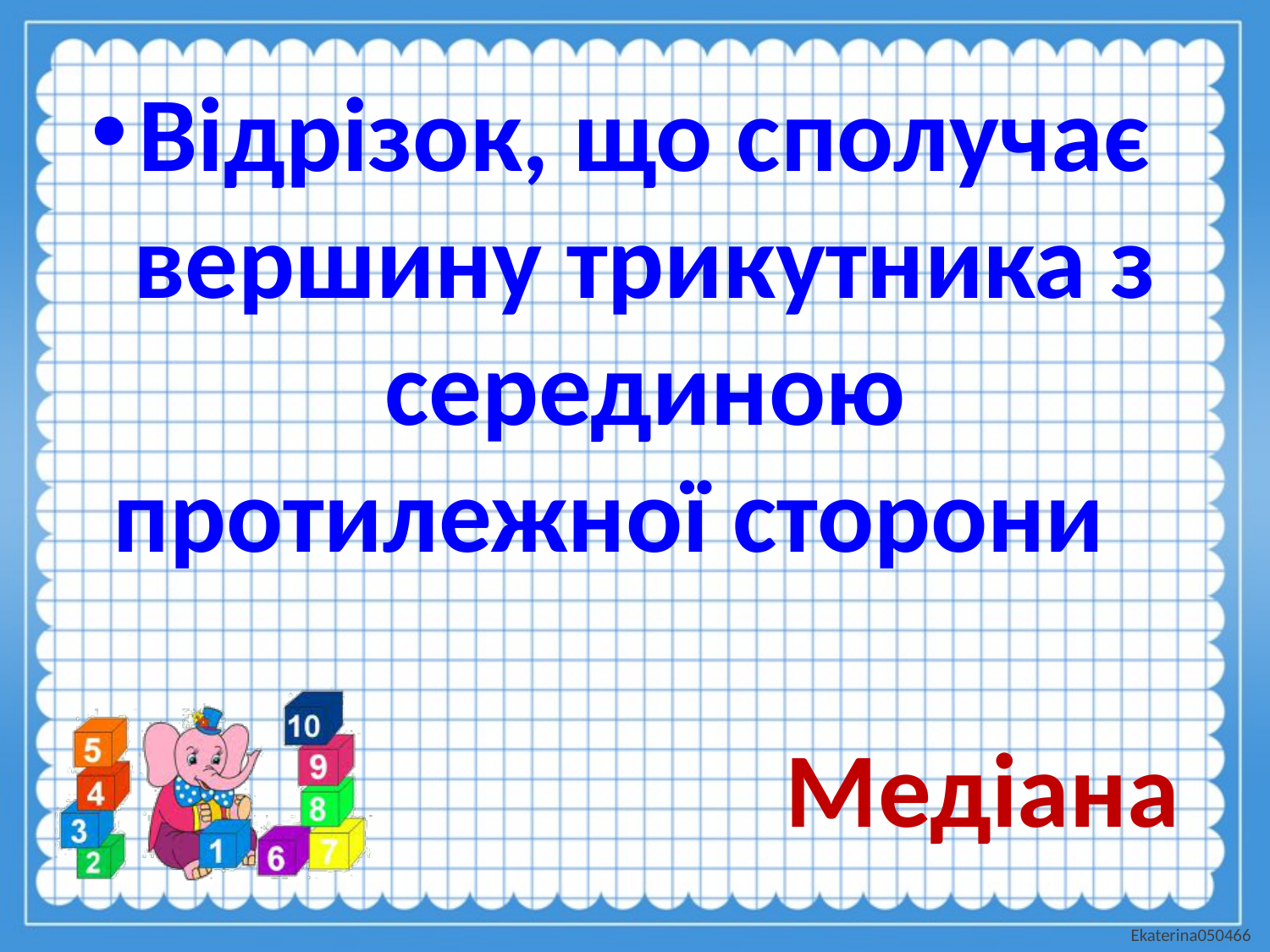

#
Відрізок, що сполучає вершину трикутника з серединою протилежної сторони
Медіана